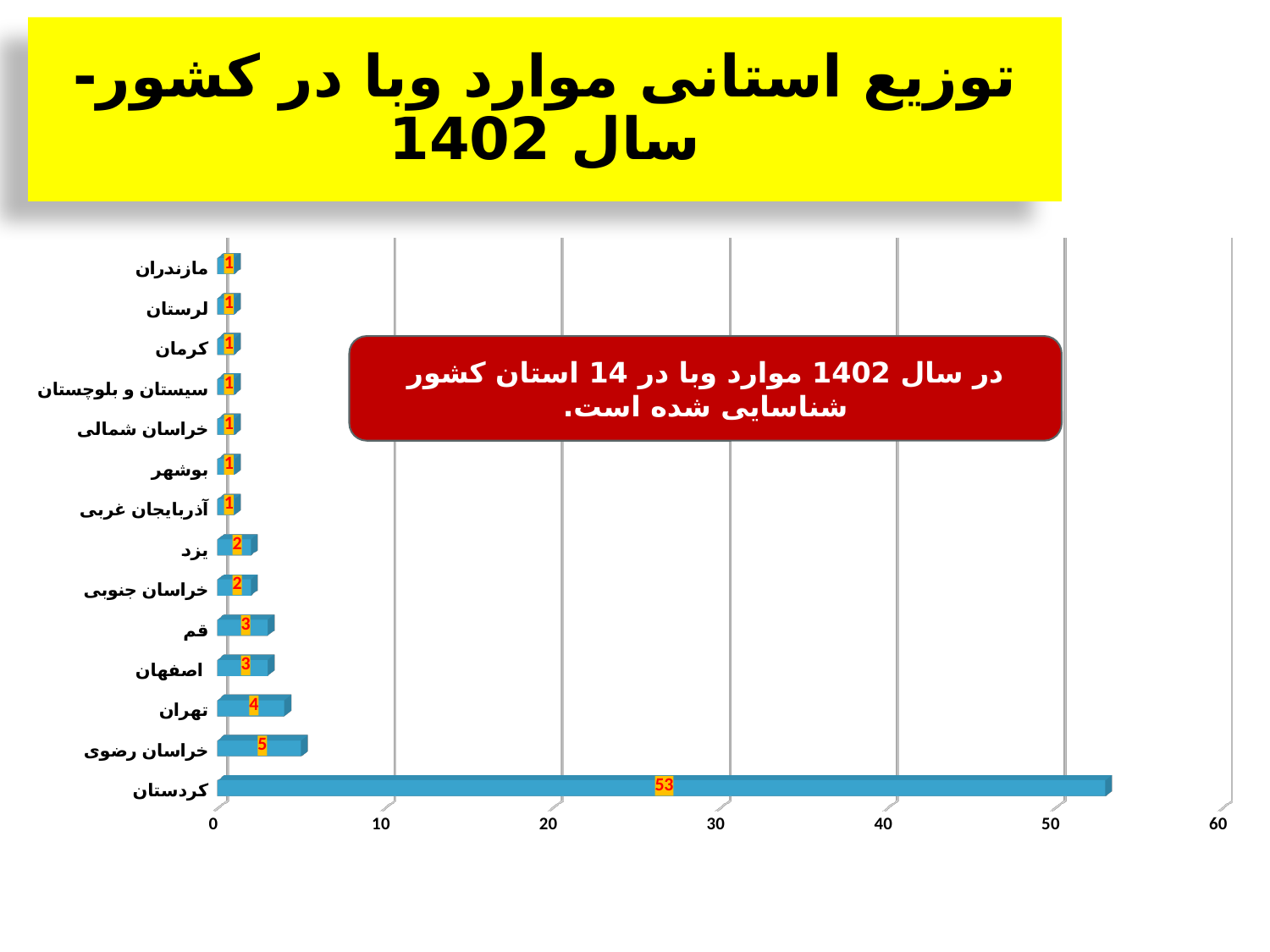

# توزیع استانی موارد وبا در کشور- سال 1402

[unsupported chart]

در سال 1402 موارد وبا در 14 استان کشور شناسایی شده است.